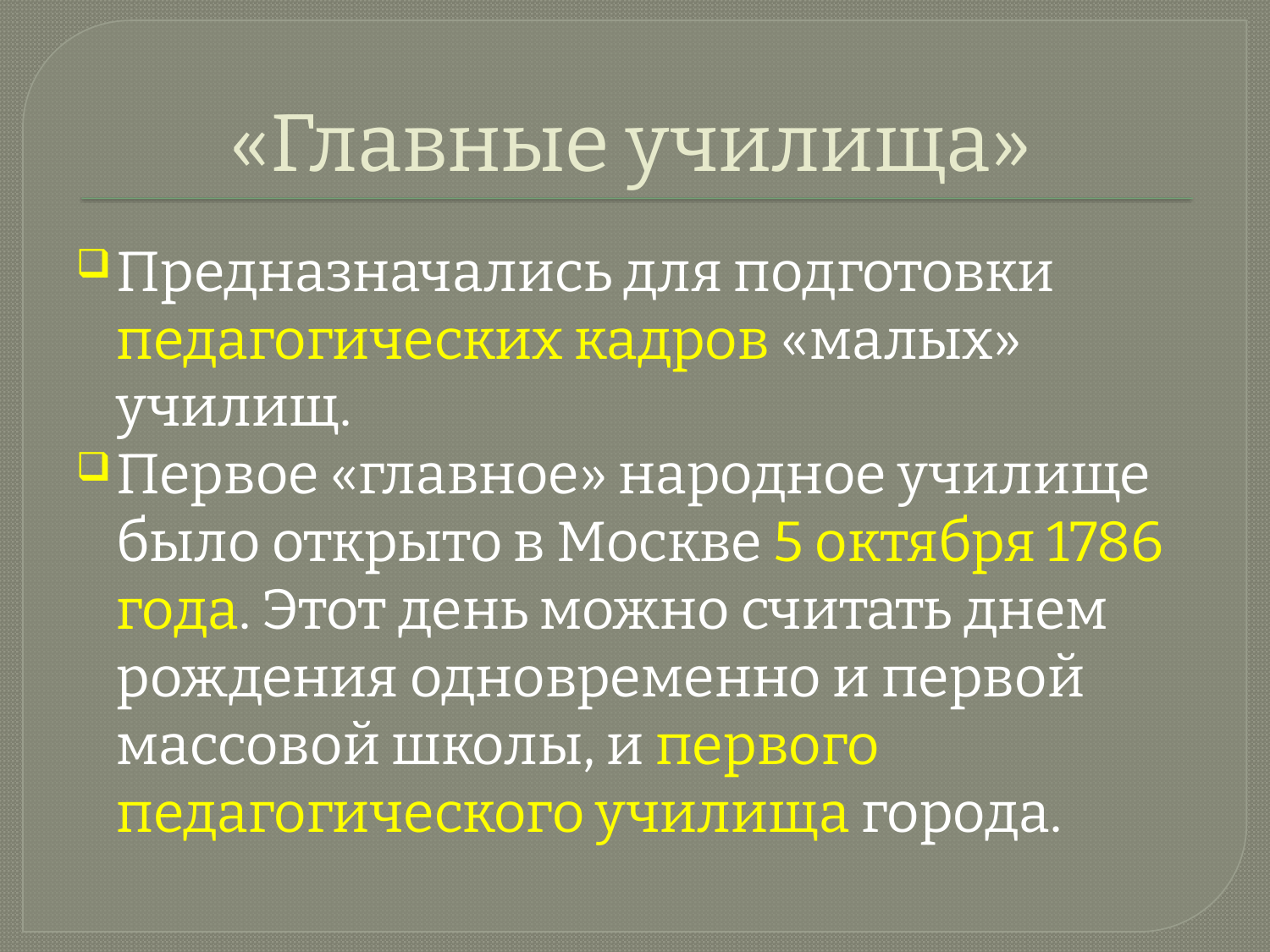

# «Главные училища»
Предназначались для подготовки педагогических кадров «малых» училищ.
Первое «главное» народное училище было открыто в Москве 5 октября 1786 года. Этот день можно считать днем рождения одновременно и первой массовой школы, и первого педагогического училища города.